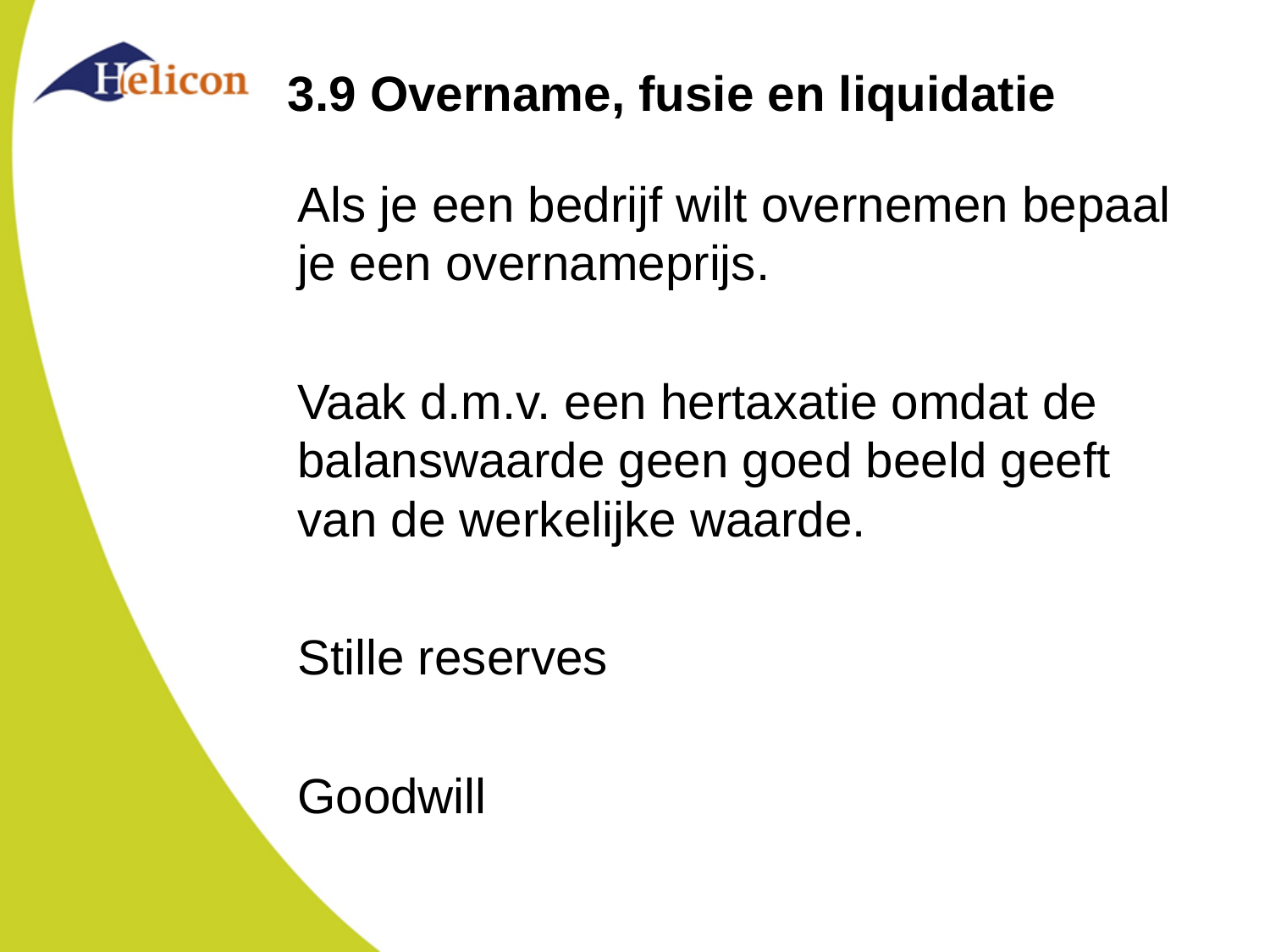

# 3.9 Overname, fusie en liquidatie
Als je een bedrijf wilt overnemen bepaal je een overnameprijs.

Vaak d.m.v. een hertaxatie omdat de balanswaarde geen goed beeld geeft van de werkelijke waarde.

Stille reserves

Goodwill